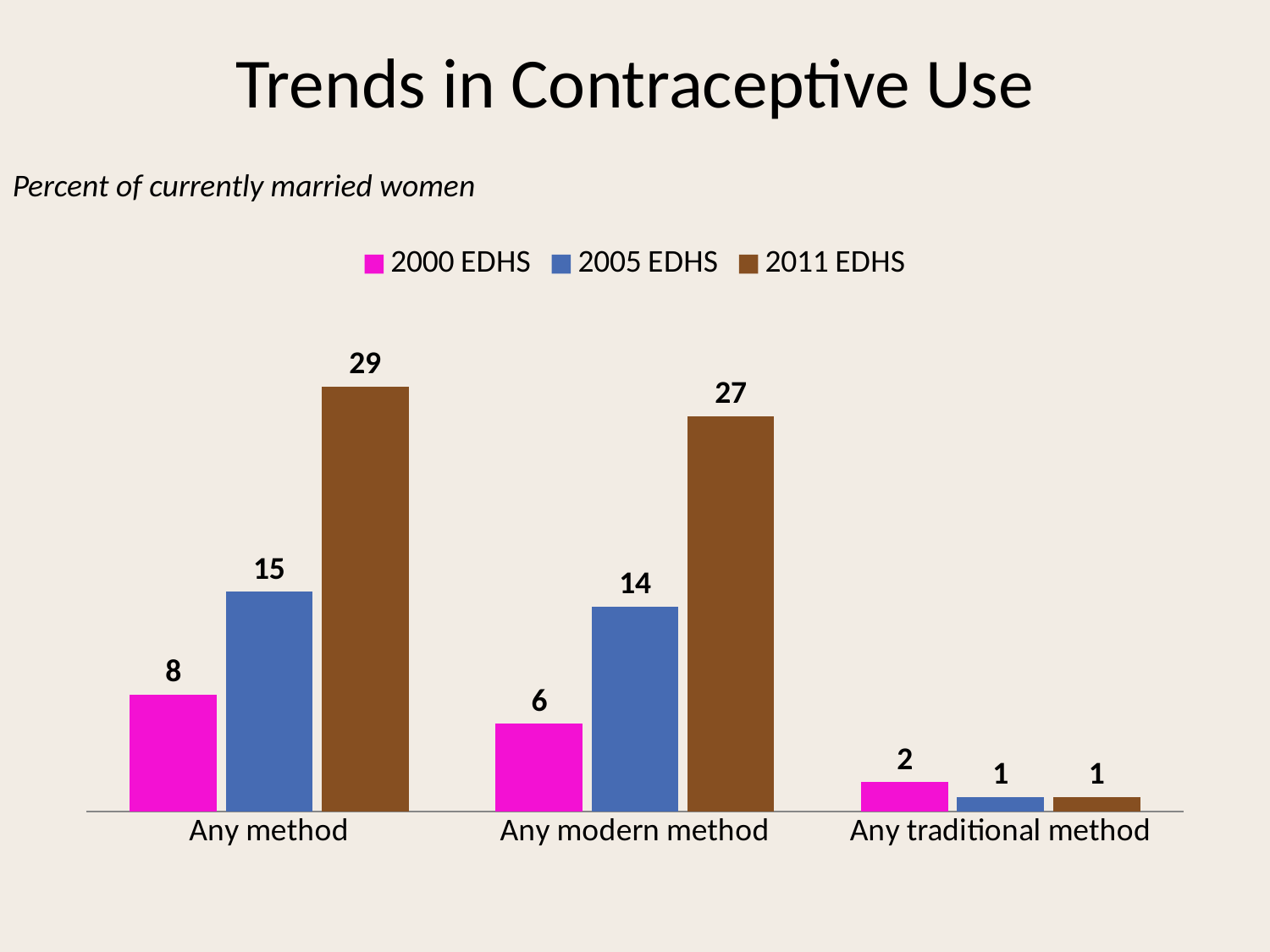

# Trends in Contraceptive Use
Percent of currently married women

### Chart

| Category | 2000 EDHS | 2005 EDHS | 2011 EDHS |
|---|---|---|---|
| Any method | 8.0 | 15.0 | 29.0 |
| Any modern method | 6.0 | 14.0 | 27.0 |
| Any traditional method | 2.0 | 1.0 | 1.0 |